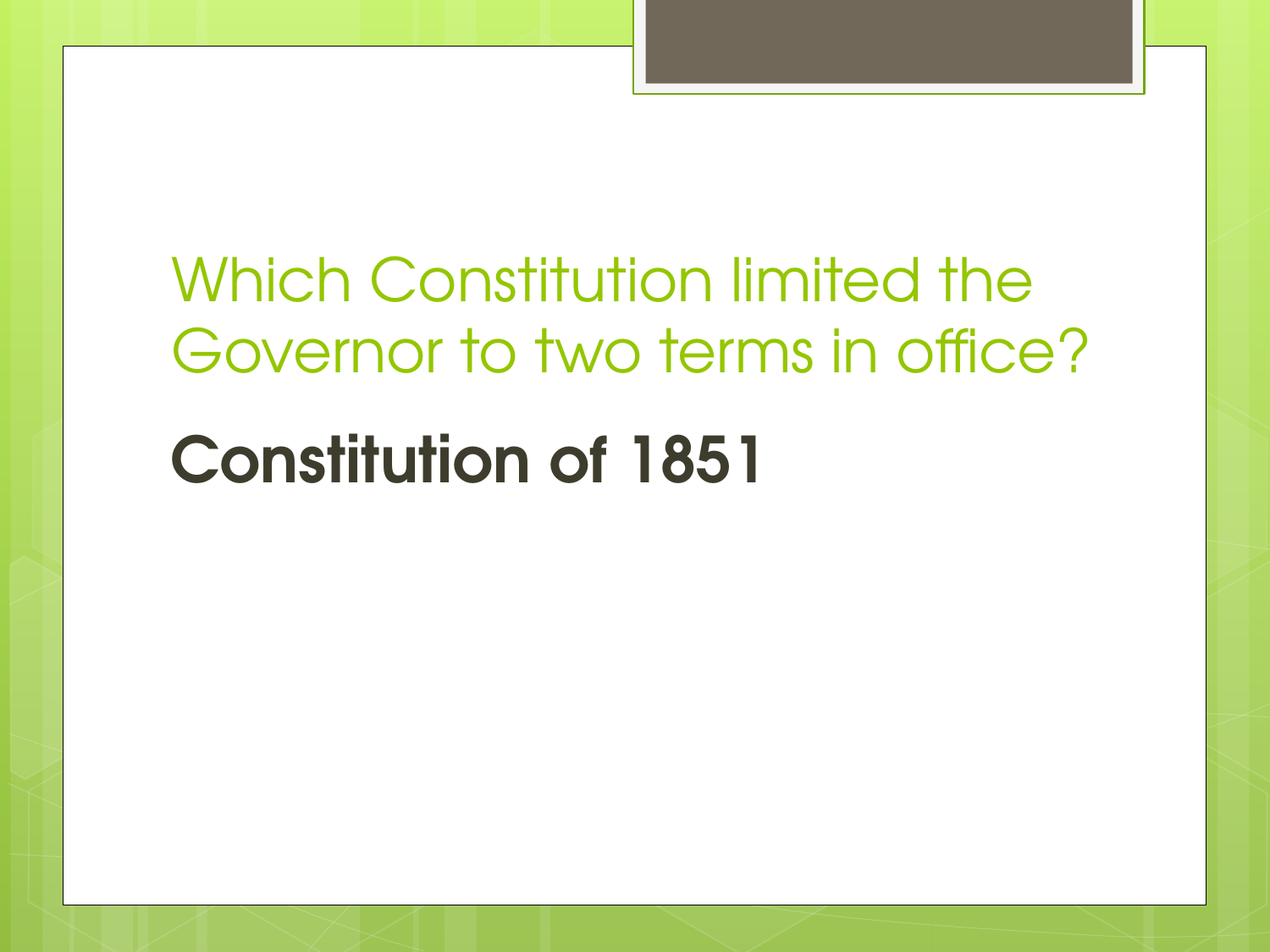

# Which Constitution limited the Governor to two terms in office?

Constitution of 1851